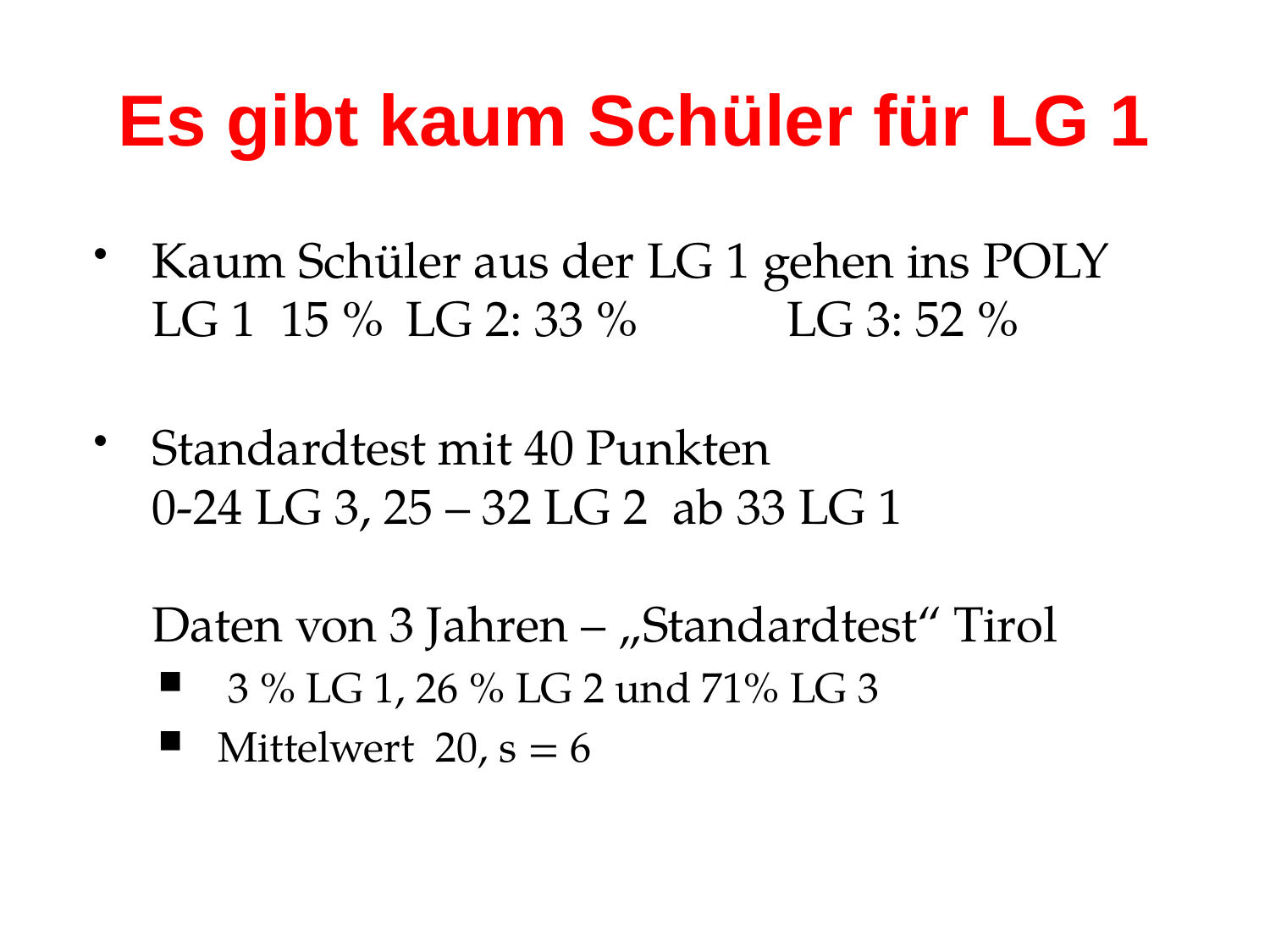

# Es gibt kaum Schüler für LG 1
Kaum Schüler aus der LG 1 gehen ins POLY
LG 1  15 %	LG 2: 33 %		LG 3: 52 %
Standardtest mit 40 Punkten
0-24 LG 3, 25 – 32 LG 2  ab 33 LG 1
Daten von 3 Jahren – „Standardtest“ Tirol
   3 % LG 1, 26 % LG 2 und 71% LG 3
  Mittelwert  20, s = 6